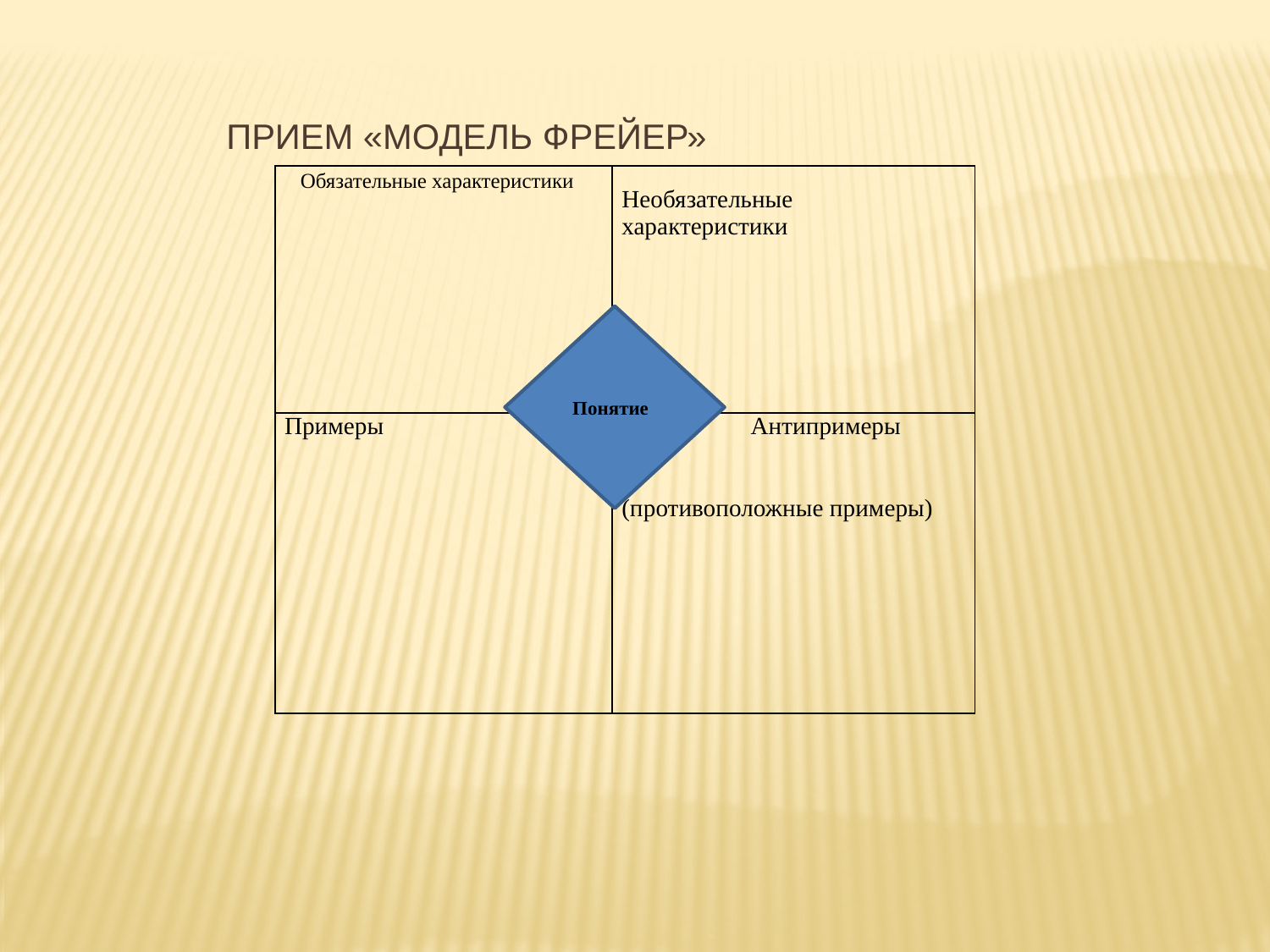

# Прием «Модель Фрейер»
| Обязательные характеристики | Необязательные характеристики |
| --- | --- |
| Примеры | Антипримеры (противоположные примеры) |
Понятие